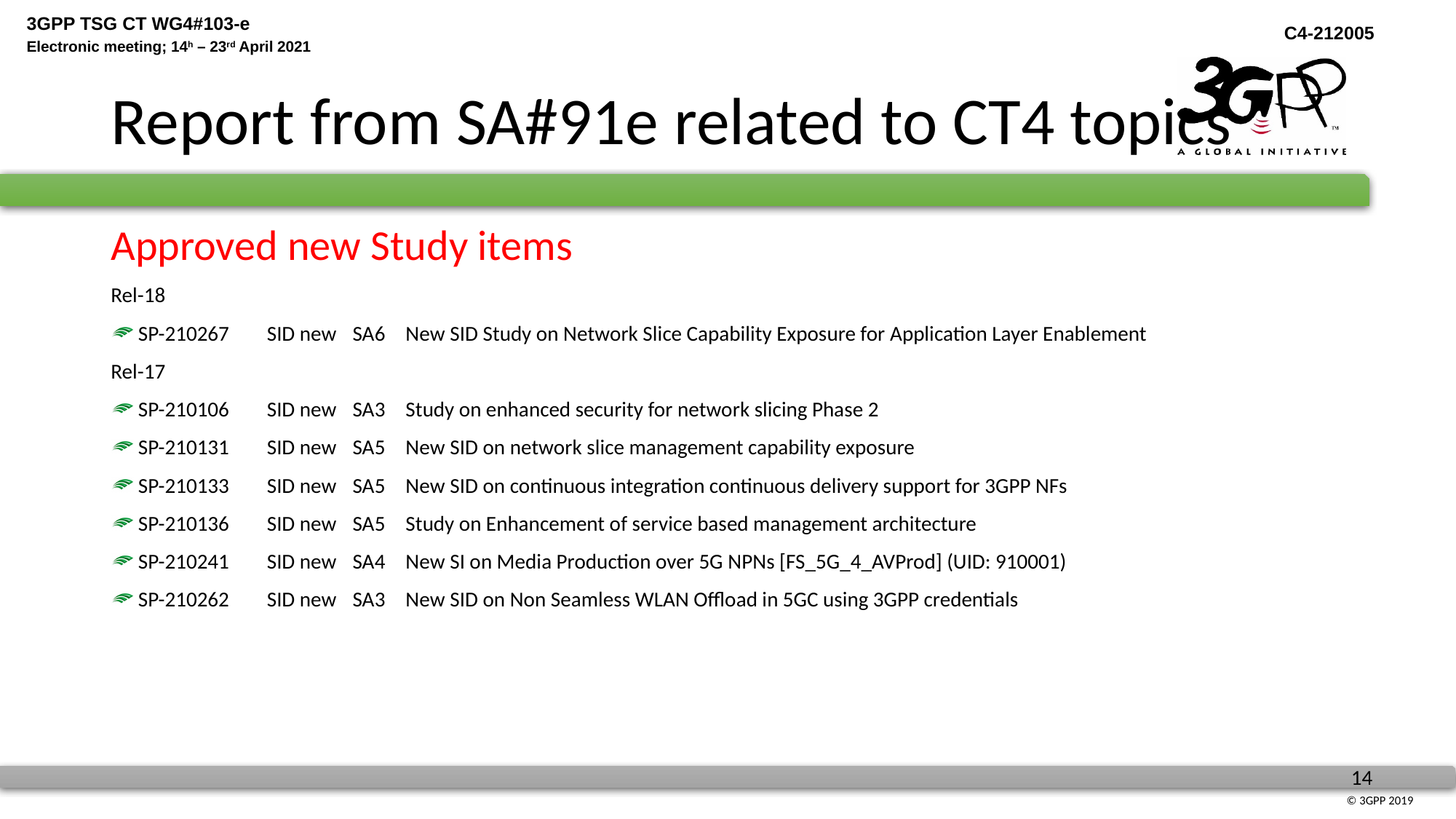

# Report from SA#91e related to CT4 topics
Approved new Study items
Rel-18
SP-210267	SID new	SA6	New SID Study on Network Slice Capability Exposure for Application Layer Enablement
Rel-17
SP-210106	SID new	SA3	Study on enhanced security for network slicing Phase 2
SP-210131	SID new	SA5	New SID on network slice management capability exposure
SP-210133	SID new	SA5	New SID on continuous integration continuous delivery support for 3GPP NFs
SP-210136	SID new	SA5	Study on Enhancement of service based management architecture
SP-210241	SID new	SA4 	New SI on Media Production over 5G NPNs [FS_5G_4_AVProd] (UID: 910001)
SP-210262	SID new	SA3	New SID on Non Seamless WLAN Offload in 5GC using 3GPP credentials